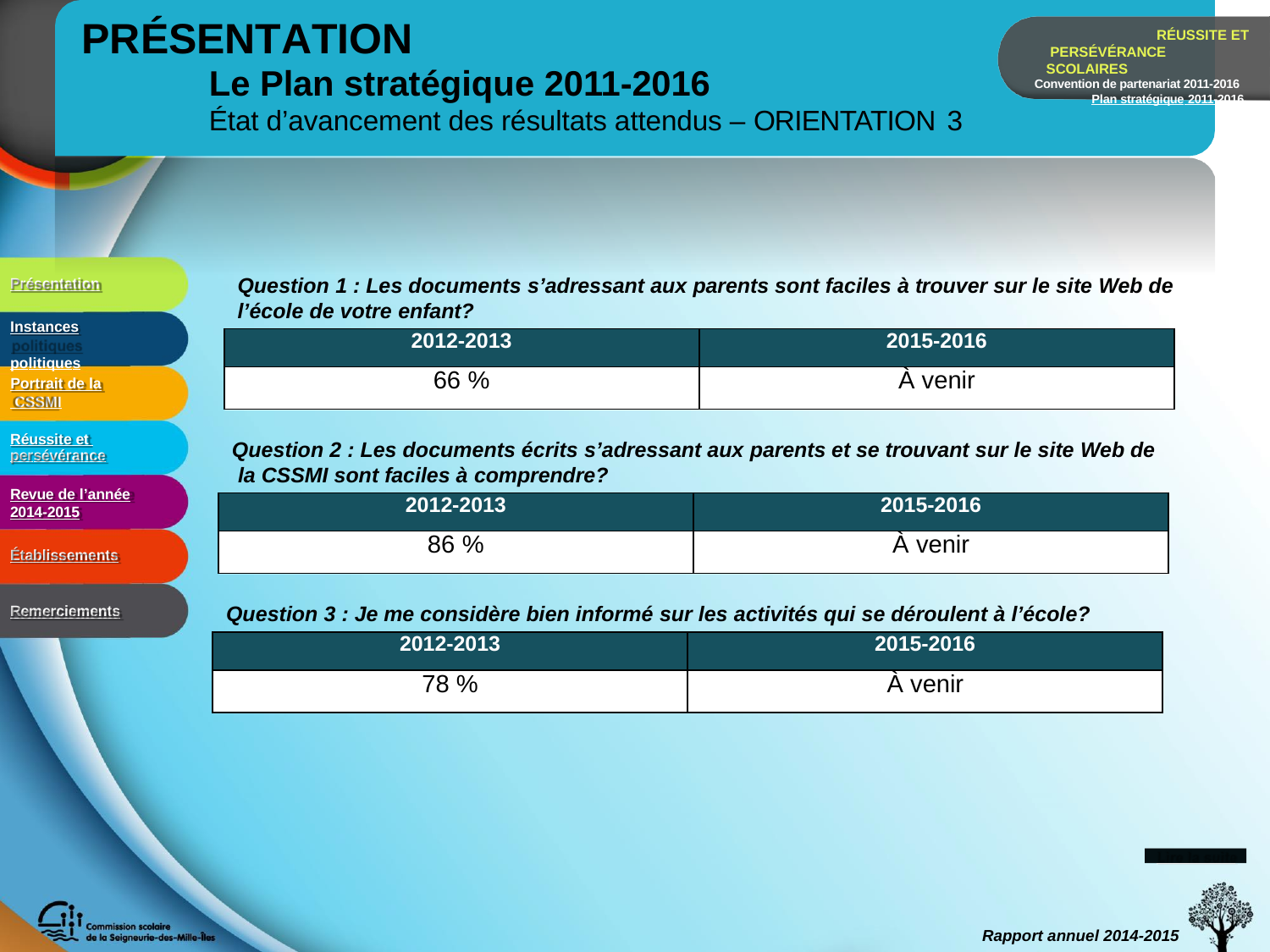

# PRÉSENTATION

RÉUSSITE ET  PERSÉVÉRANCE SCOLAIRES
Convention de partenariat 2011-2016  Plan stratégique 2011-2016
Le Plan stratégique 2011-2016
État d’avancement des résultats attendus – ORIENTATION 3

Question 1 : Les documents s’adressant aux parents sont faciles à trouver sur le site Web de
l’école de votre enfant?
Présentation

Instances  politiques
| 2012-2013 | 2015-2016 |
| --- | --- |
| 66 % | À venir |

Portrait de la  CSSMI

Réussite et  persévérance
Question 2 : Les documents écrits s’adressant aux parents et se trouvant sur le site Web de  la CSSMI sont faciles à comprendre?

Revue de l’année
2014-2015

Établissements
| 2012-2013 | 2015-2016 |
| --- | --- |
| 86 % | À venir |

Question 3 : Je me considère bien informé sur les activités qui se déroulent à l’école?
Remerciements
| 2012-2013 | 2015-2016 |
| --- | --- |
| 78 % | À venir |

Lire la suite
Rapport annuel 2014-2015